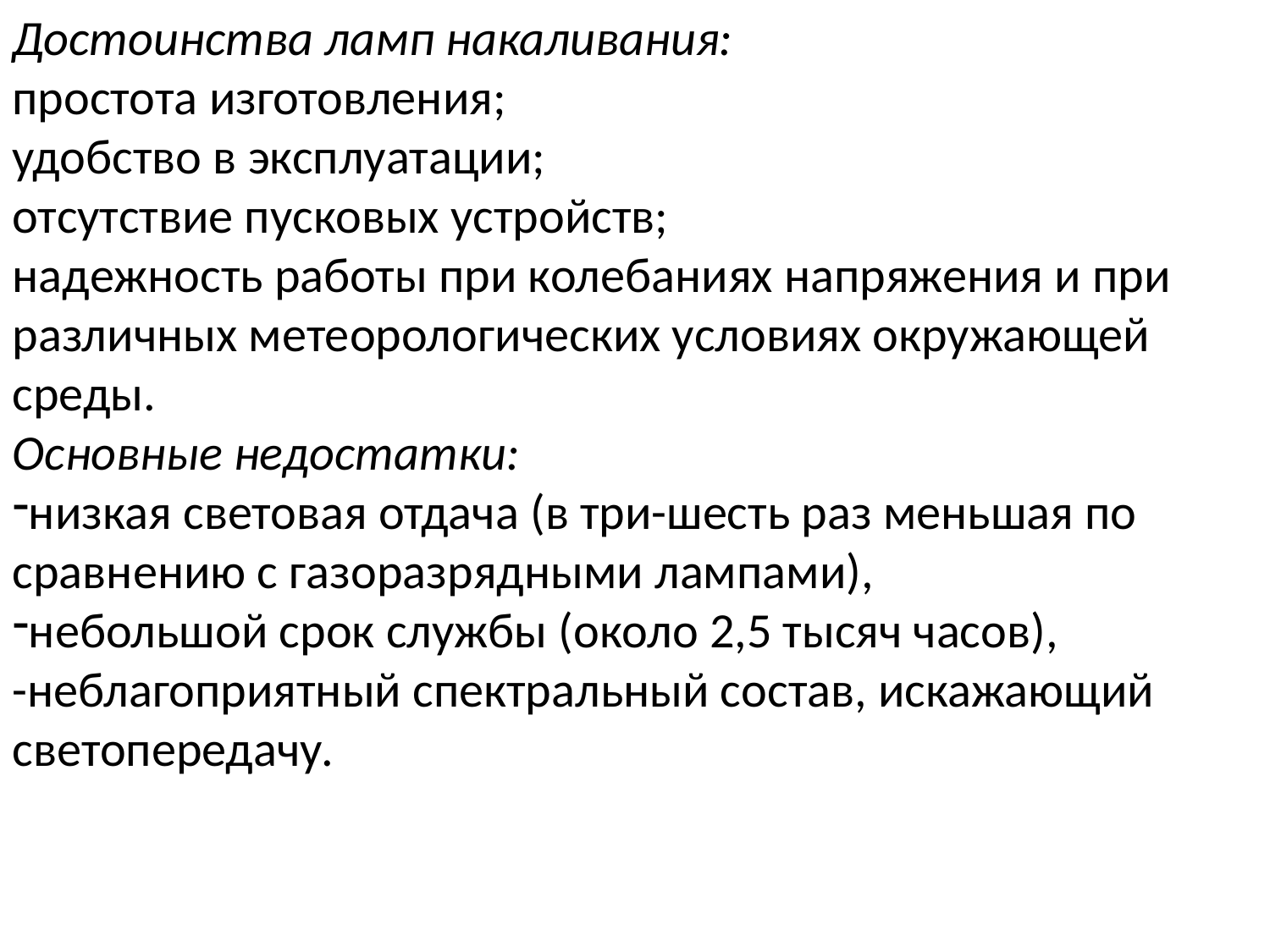

Достоинства ламп накаливания:
простота изготовления;
удобство в эксплуатации;
отсутствие пусковых устройств;
надежность работы при колебаниях напряжения и при различных метеорологических условиях окружающей среды.
Основные недостатки:
низкая световая отдача (в три-шесть раз меньшая по сравнению с газоразрядными лампами),
небольшой срок службы (около 2,5 тысяч часов),
-неблагоприятный спектральный состав, искажающий светопередачу.